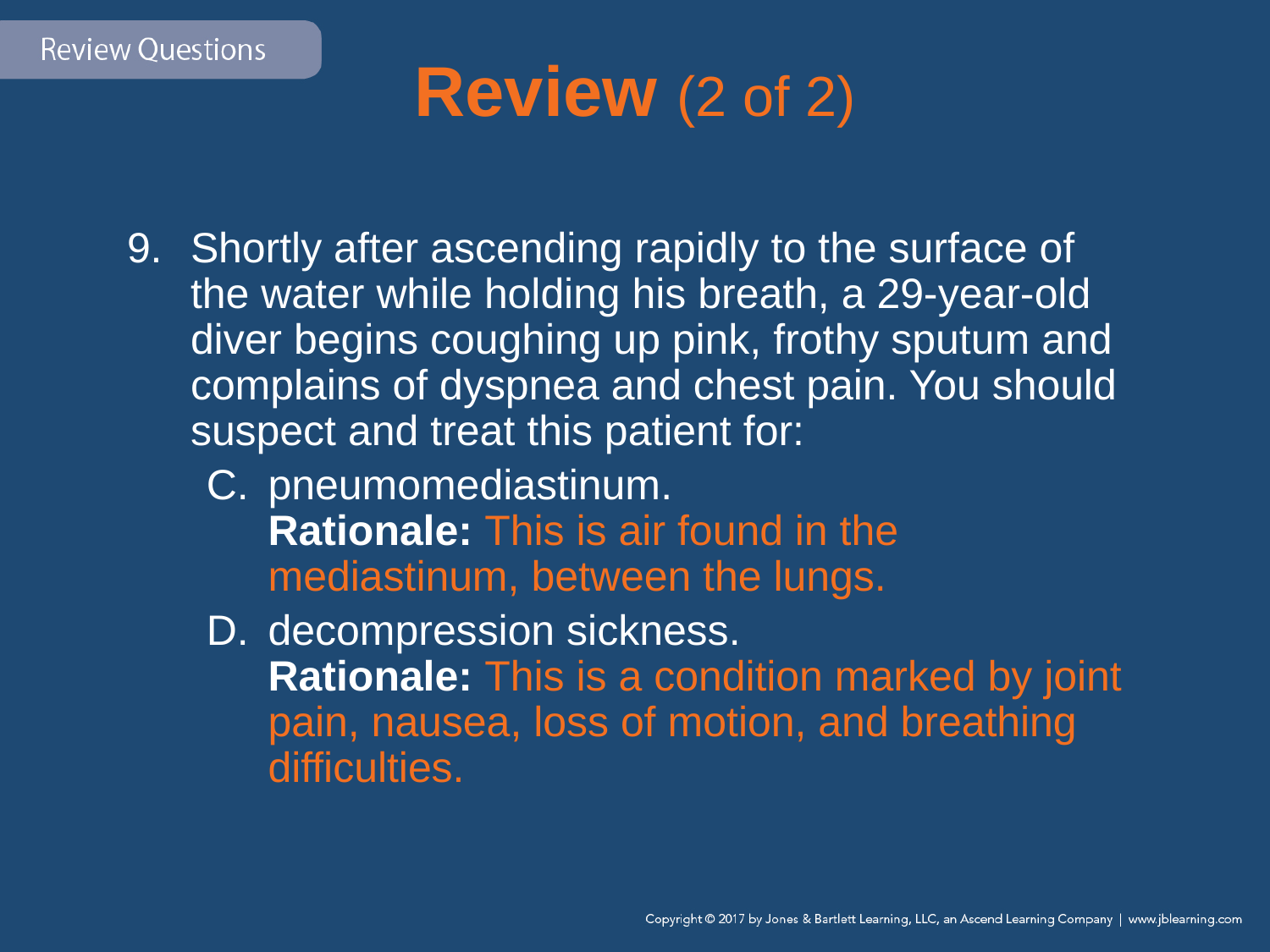

# Review (2 of 2)
Shortly after ascending rapidly to the surface of the water while holding his breath, a 29-year-old diver begins coughing up pink, frothy sputum and complains of dyspnea and chest pain. You should suspect and treat this patient for:
pneumomediastinum.
Rationale: This is air found in the mediastinum, between the lungs.
decompression sickness.
Rationale: This is a condition marked by joint pain, nausea, loss of motion, and breathing difficulties.